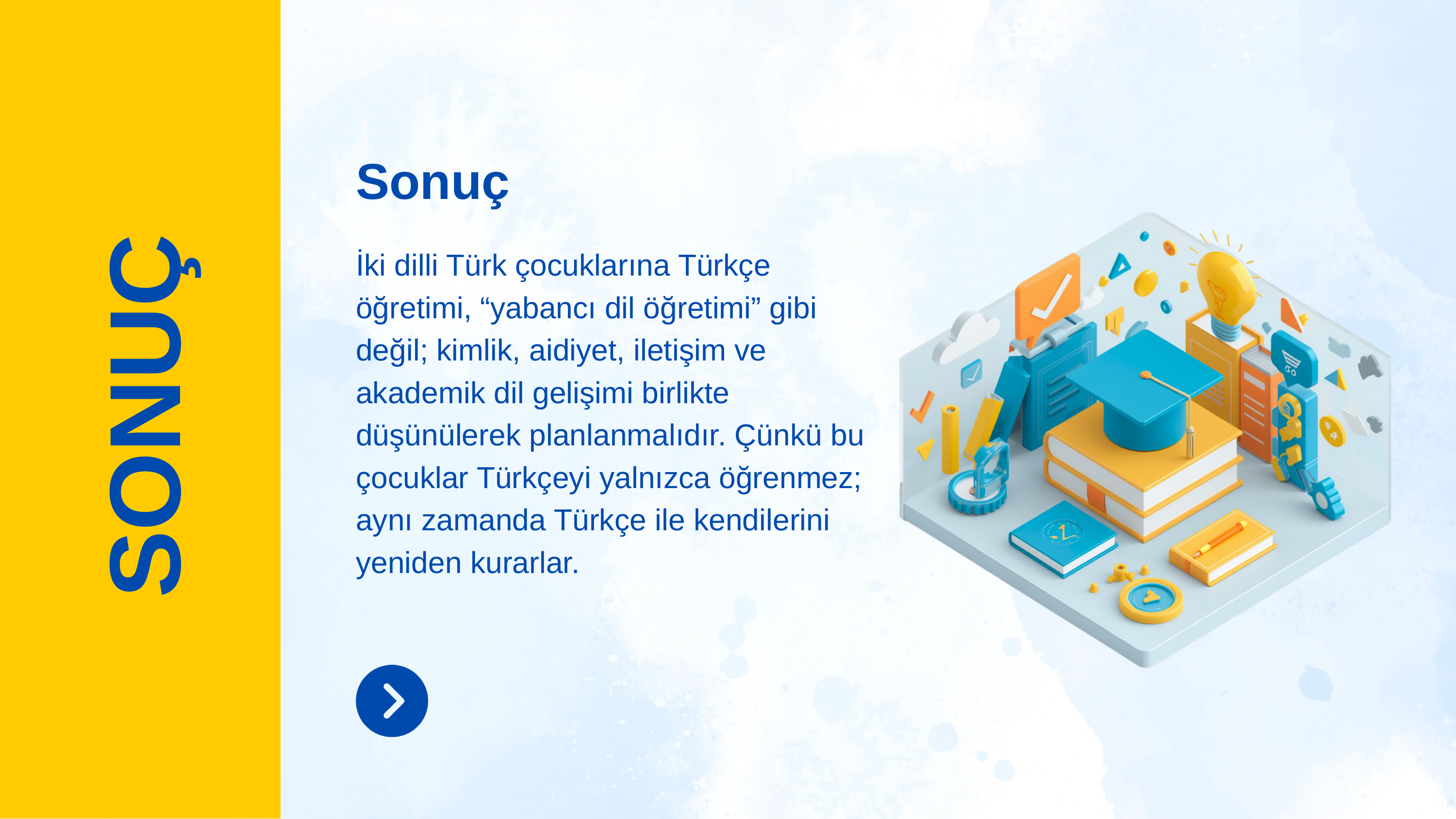

Sonuç

İki dilli Türk çocuklarına Türkçe öğretimi, “yabancı dil öğretimi” gibi değil; kimlik, aidiyet, iletişim ve akademik dil gelişimi birlikte düşünülerek planlanmalıdır. Çünkü bu çocuklar Türkçeyi yalnızca öğrenmez; aynı zamanda Türkçe ile kendilerini yeniden kurarlar.

SONUÇ